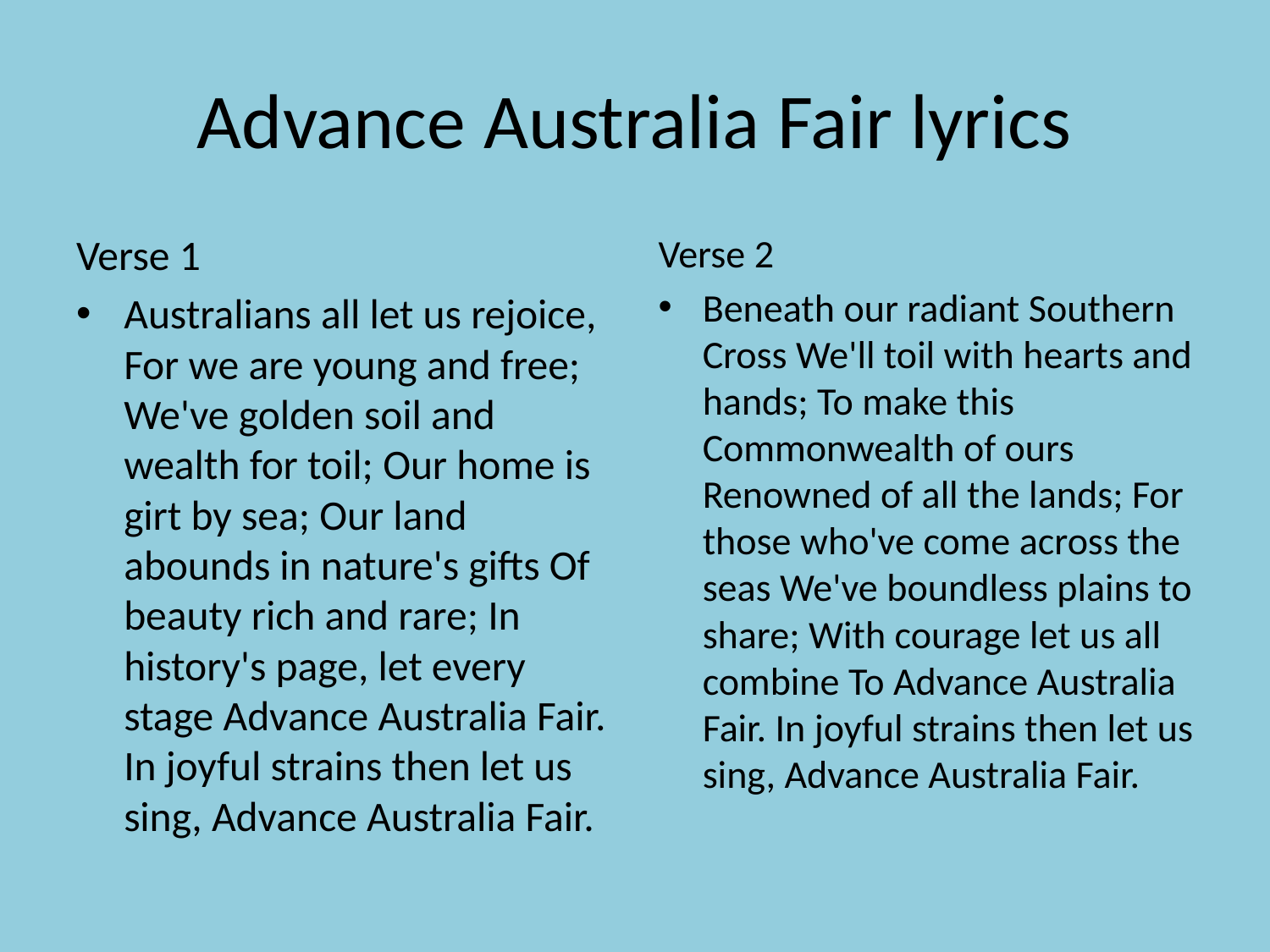

# Advance Australia Fair lyrics
Verse 1
Australians all let us rejoice, For we are young and free; We've golden soil and wealth for toil; Our home is girt by sea; Our land abounds in nature's gifts Of beauty rich and rare; In history's page, let every stage Advance Australia Fair. In joyful strains then let us sing, Advance Australia Fair.
Verse 2
Beneath our radiant Southern Cross We'll toil with hearts and hands; To make this Commonwealth of ours Renowned of all the lands; For those who've come across the seas We've boundless plains to share; With courage let us all combine To Advance Australia Fair. In joyful strains then let us sing, Advance Australia Fair.